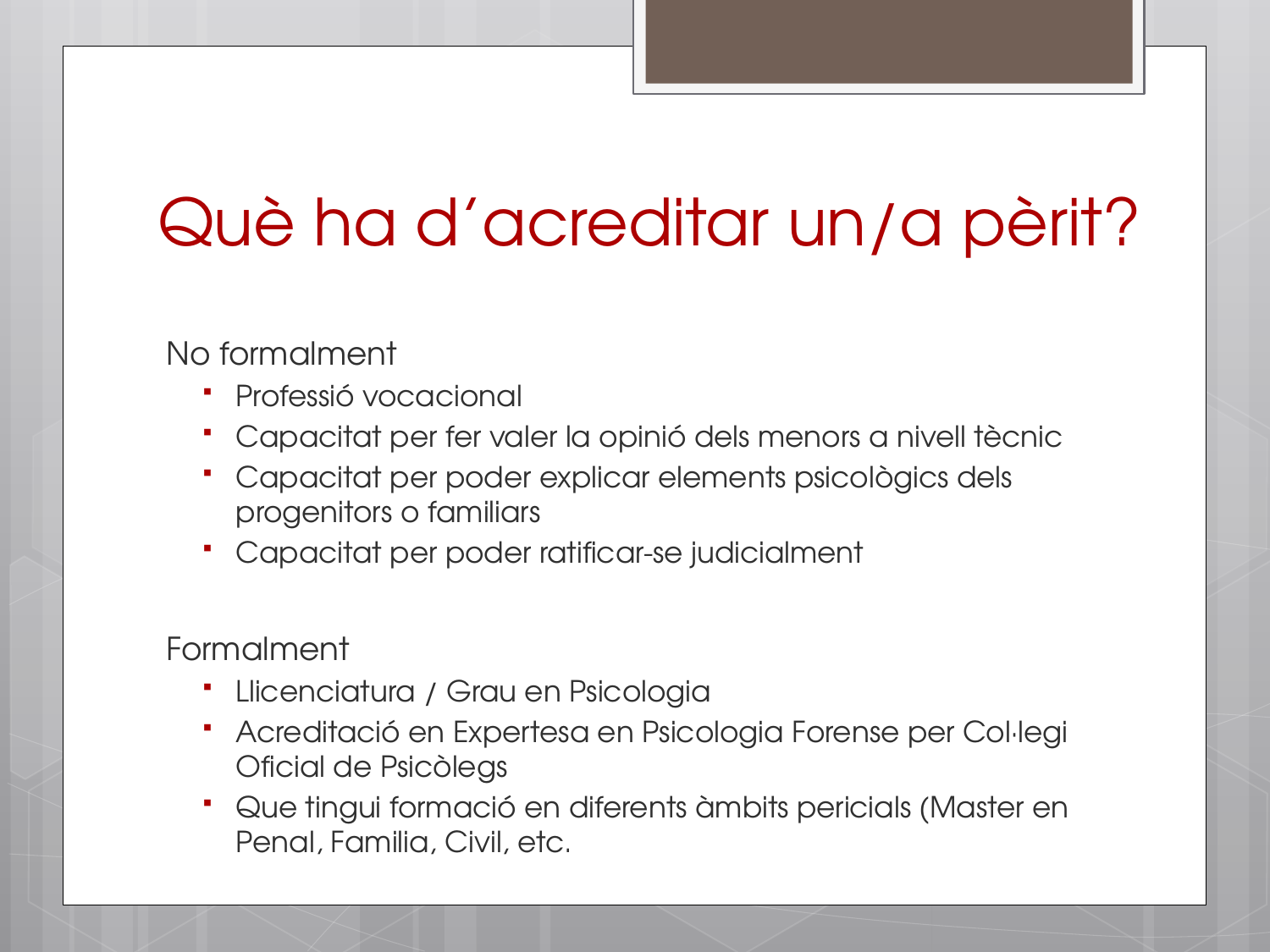

# Què ha d’acreditar un/a pèrit?

No formalment
Professió vocacional
Capacitat per fer valer la opinió dels menors a nivell tècnic
Capacitat per poder explicar elements psicològics dels progenitors o familiars
Capacitat per poder ratificar-se judicialment

Formalment
Llicenciatura / Grau en Psicologia
Acreditació en Expertesa en Psicologia Forense per Col·legi Oficial de Psicòlegs
Que tingui formació en diferents àmbits pericials (Master en Penal, Familia, Civil, etc.